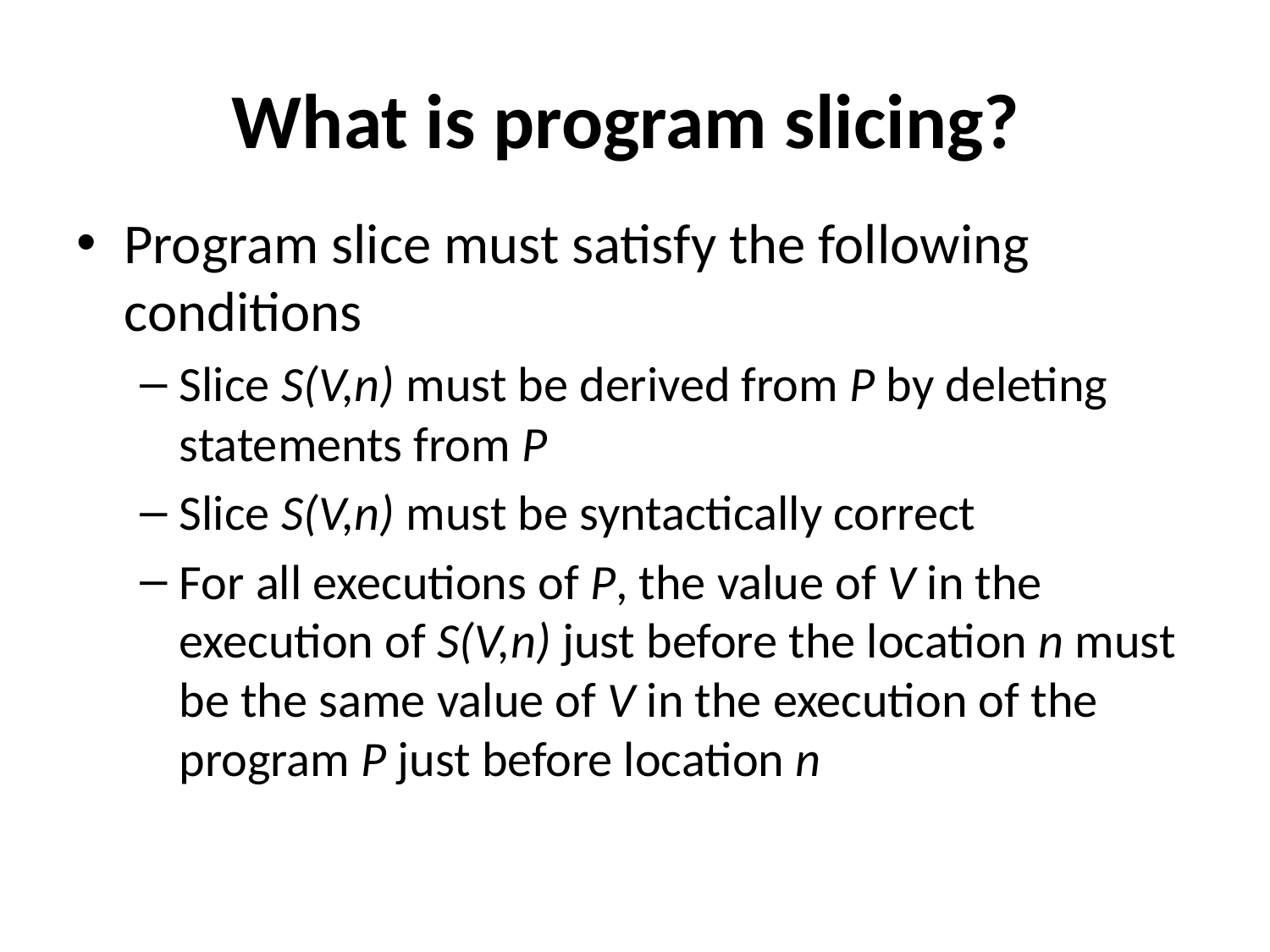

# What is program slicing?
Program slice must satisfy the following conditions
Slice S(V,n) must be derived from P by deleting statements from P
Slice S(V,n) must be syntactically correct
For all executions of P, the value of V in the execution of S(V,n) just before the location n must be the same value of V in the execution of the program P just before location n